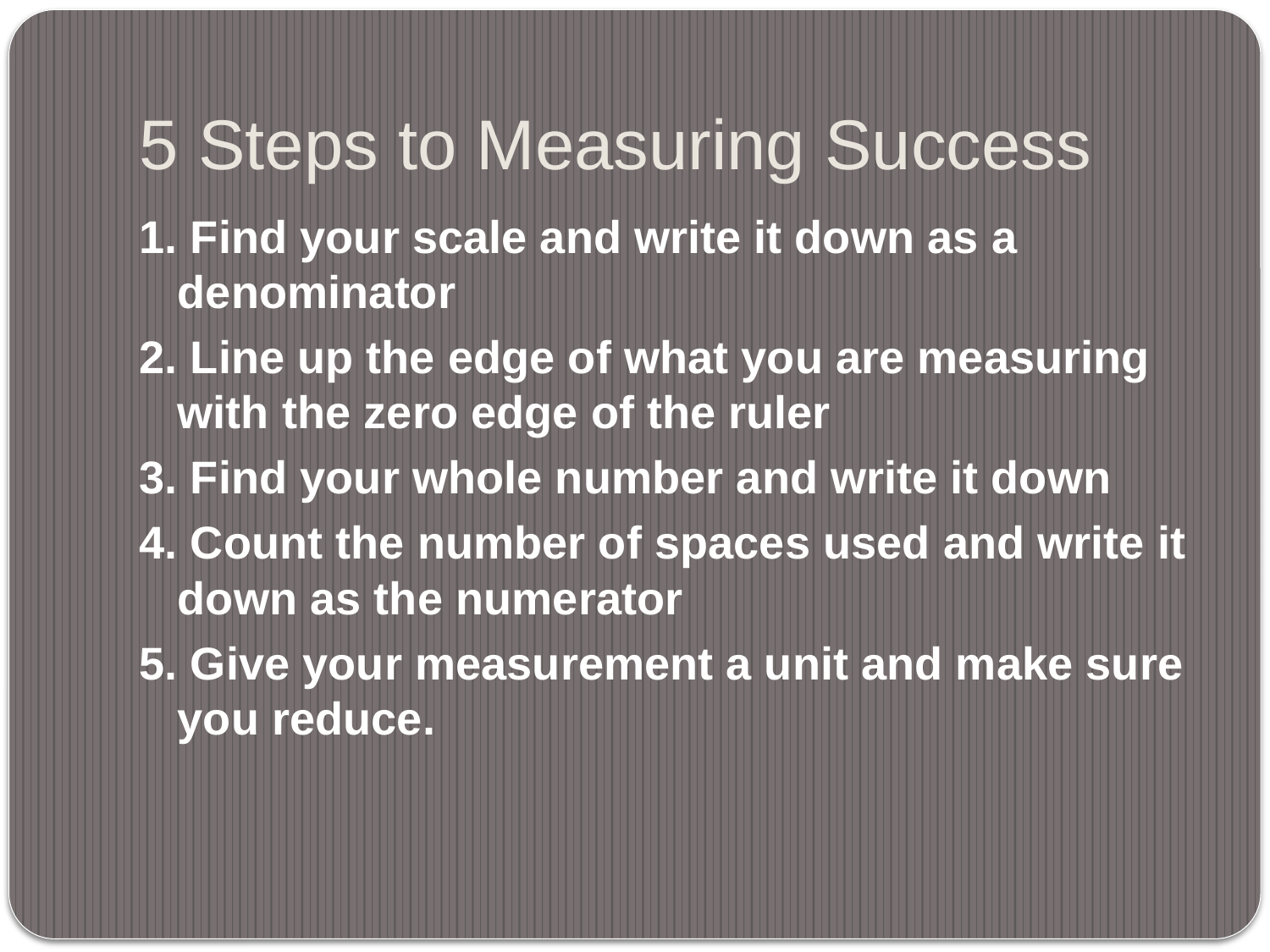

# 5 Steps to Measuring Success
1. Find your scale and write it down as a denominator
2. Line up the edge of what you are measuring with the zero edge of the ruler
3. Find your whole number and write it down
4. Count the number of spaces used and write it down as the numerator
5. Give your measurement a unit and make sure you reduce.